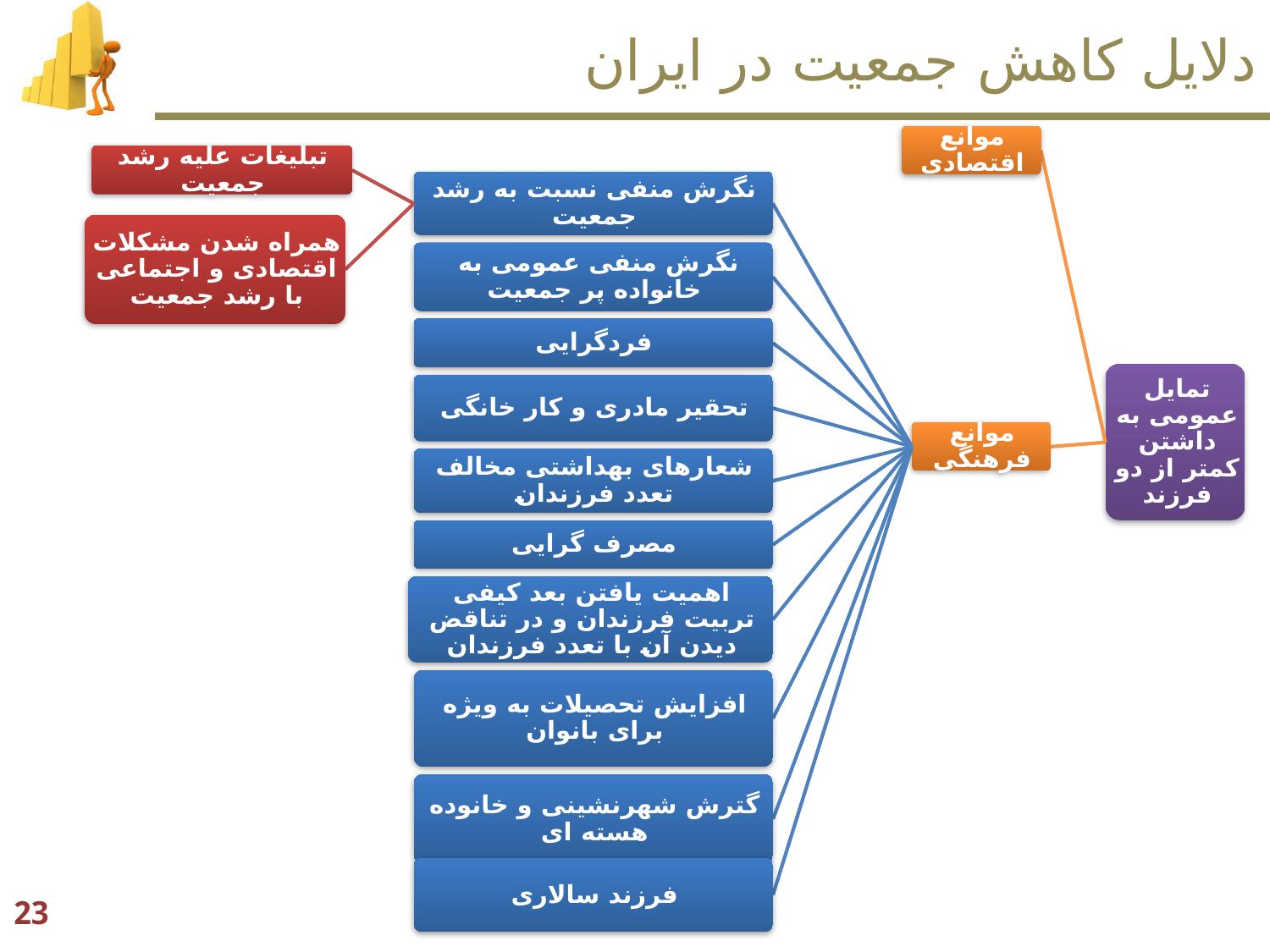

# دلایل کاهش جمعیت در ایران
تمایل عمومی به داشتن کمتر از دو فرزند

موانع اقتصادی

موانع فرهنگی

نگرش منفی نسبت به رشد جمعیت

تبلیغات علیه رشد جمعیت

همراه شدن مشکلات اقتصادی و اجتماعی با رشد جمعیت

نگرش منفی عمومی به  خانواده پر جمعیت

فردگرایی

تحقیر مادری و کار خانگی

شعارهای بهداشتی مخالف تعدد فرزندان

مصرف گرایی

اهمیت یافتن بعد کیفی تربیت فرزندان و در تناقض دیدن آن با تعدد فرزندان

افزایش تحصیلات به ویژه برای بانوان

گترش شهرنشینی و خانوده هسته ای

فرزند سالاری